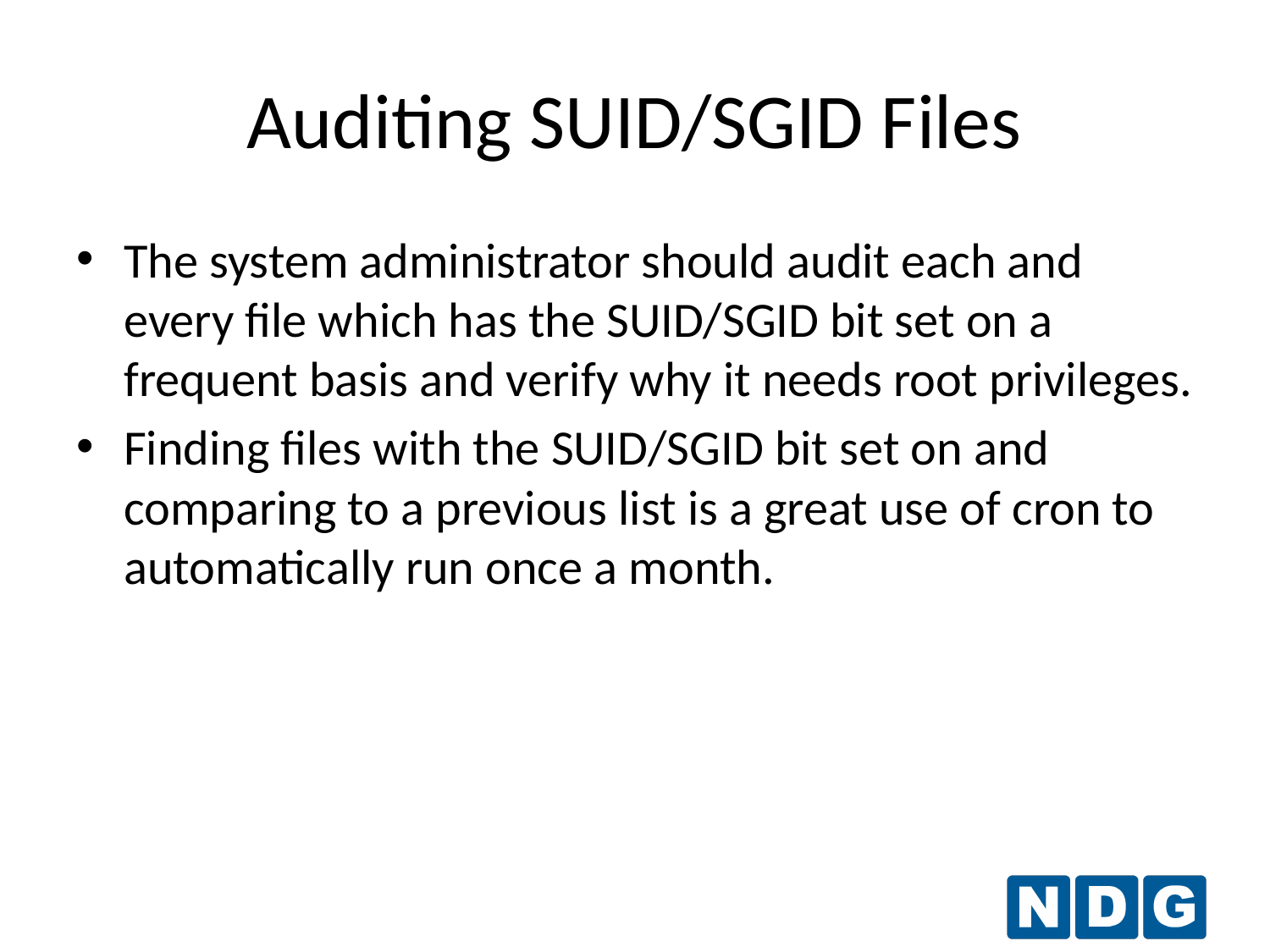

# Auditing SUID/SGID Files
The system administrator should audit each and every file which has the SUID/SGID bit set on a frequent basis and verify why it needs root privileges.
Finding files with the SUID/SGID bit set on and comparing to a previous list is a great use of cron to automatically run once a month.